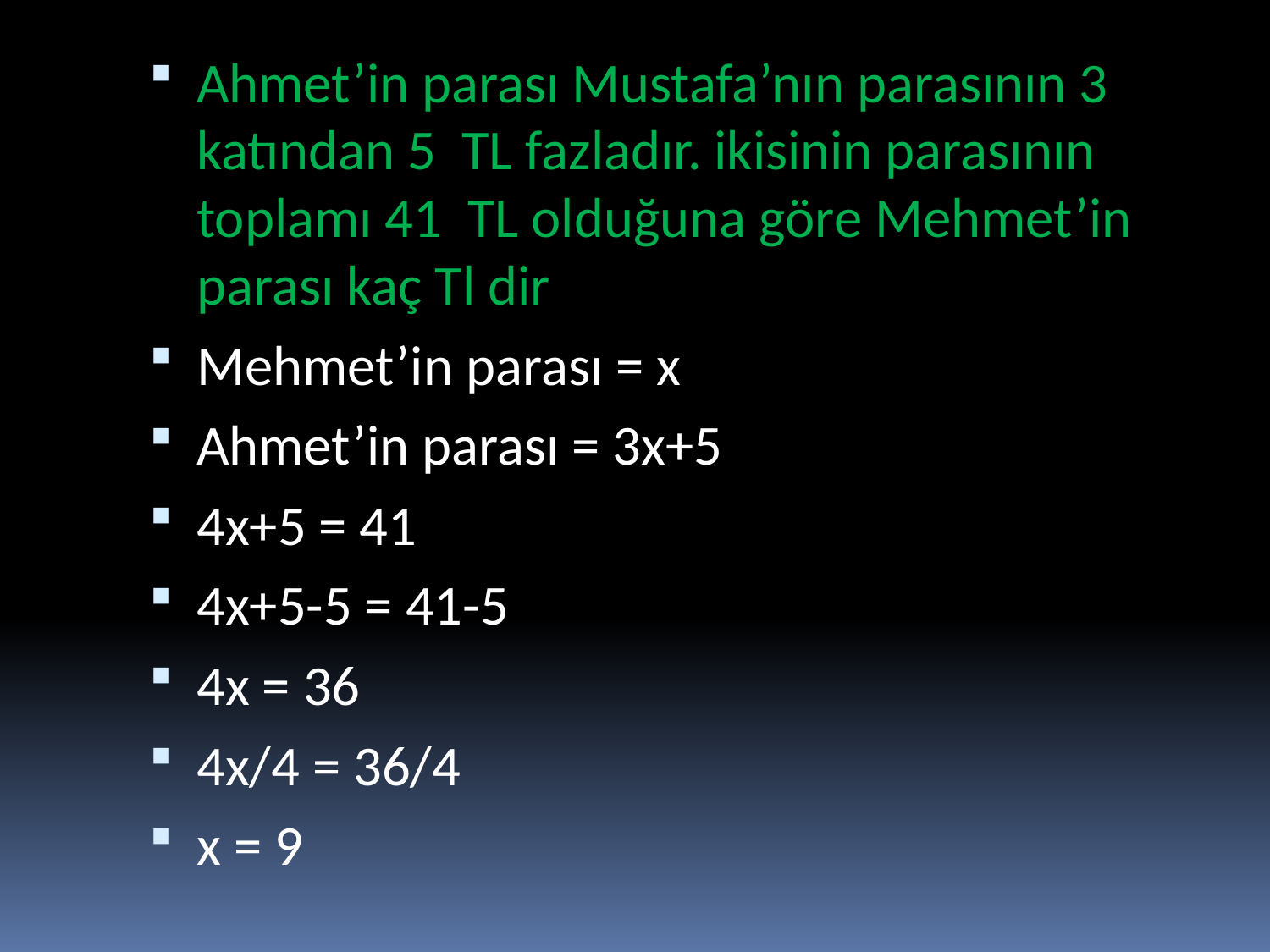

Ahmet’in parası Mustafa’nın parasının 3 katından 5  TL fazladır. ikisinin parasının toplamı 41  TL olduğuna göre Mehmet’in parası kaç Tl dir
Mehmet’in parası = x
Ahmet’in parası = 3x+5
4x+5 = 41
4x+5-5 = 41-5
4x = 36
4x/4 = 36/4
x = 9